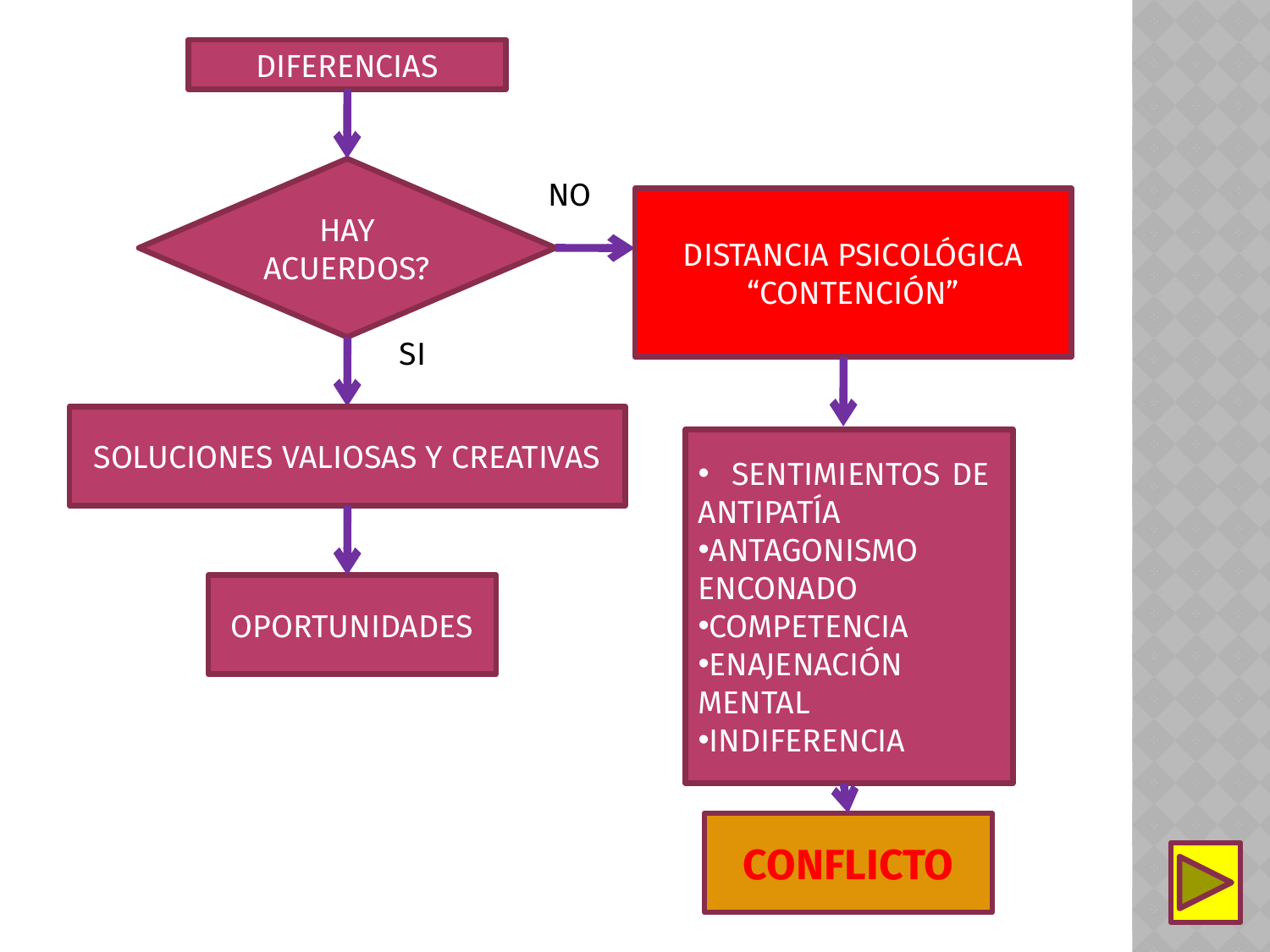

DIFERENCIAS
HAY ACUERDOS?
NO
DISTANCIA PSICOLÓGICA
“CONTENCIÓN”
SI
SOLUCIONES VALIOSAS Y CREATIVAS
  SENTIMIENTOS DE  ANTIPATÍA
ANTAGONISMO ENCONADO
COMPETENCIA
ENAJENACIÓN MENTAL
INDIFERENCIA
OPORTUNIDADES
CONFLICTO